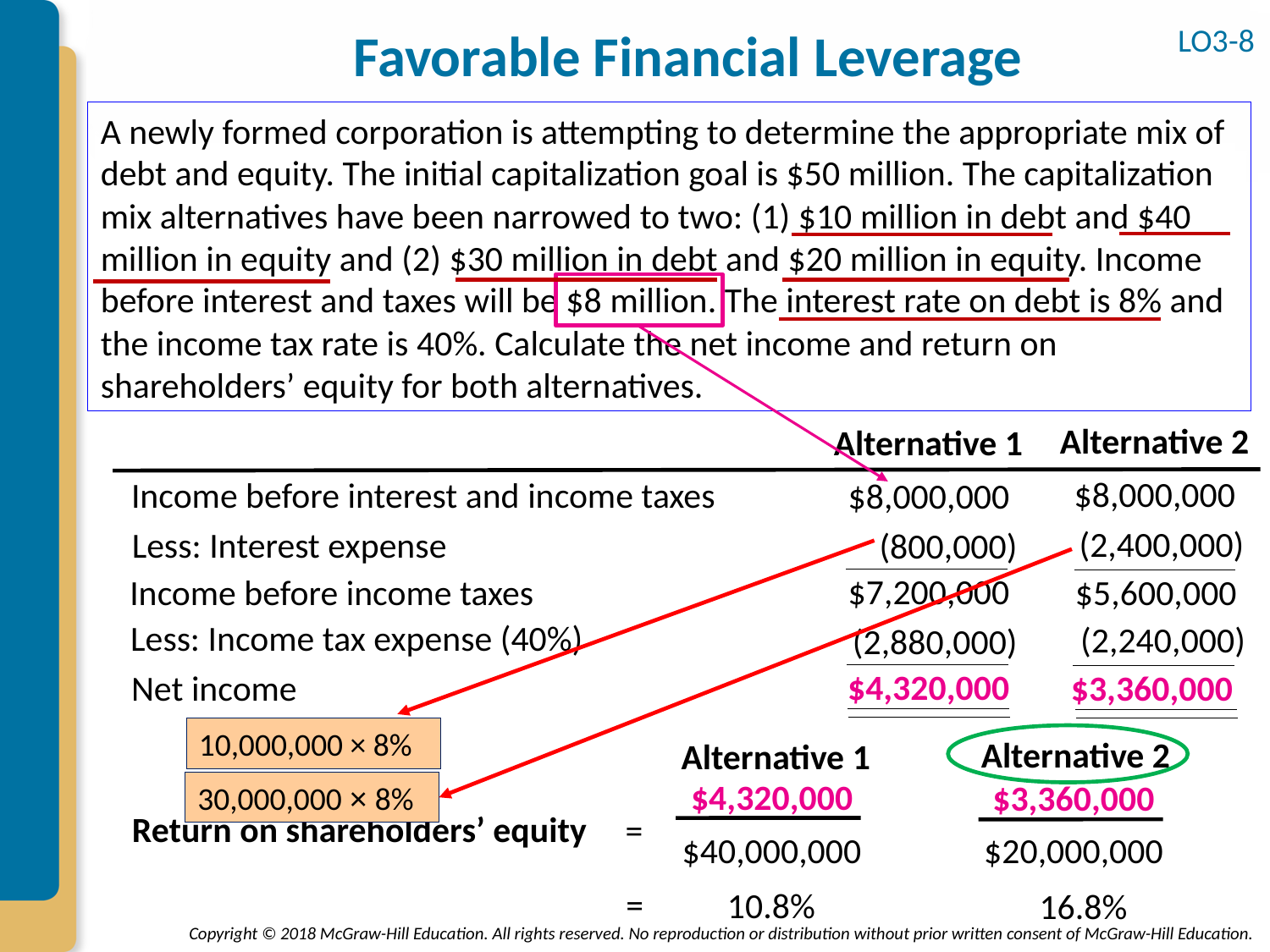

# Favorable Financial Leverage
LO3-8
A newly formed corporation is attempting to determine the appropriate mix of debt and equity. The initial capitalization goal is $50 million. The capitalization mix alternatives have been narrowed to two: (1) $10 million in debt and $40 million in equity and (2) $30 million in debt and $20 million in equity. Income before interest and taxes will be $8 million. The interest rate on debt is 8% and the income tax rate is 40%. Calculate the net income and return on shareholders’ equity for both alternatives.

Alternative 2
Alternative 1
$8,000,000
Income before interest and income taxes
$8,000,000
(2,400,000)
Less: Interest expense
(800,000)
$7,200,000
Income before income taxes
$5,600,000
Less: Income tax expense (40%)
(2,240,000)
(2,880,000)
$4,320,000
Net income
$3,360,000
10,000,000 × 8%

Alternative 2
Alternative 1
$4,320,000
$3,360,000
30,000,000 × 8%
Return on shareholders’ equity
=
$40,000,000
$20,000,000
=
10.8%
16.8%